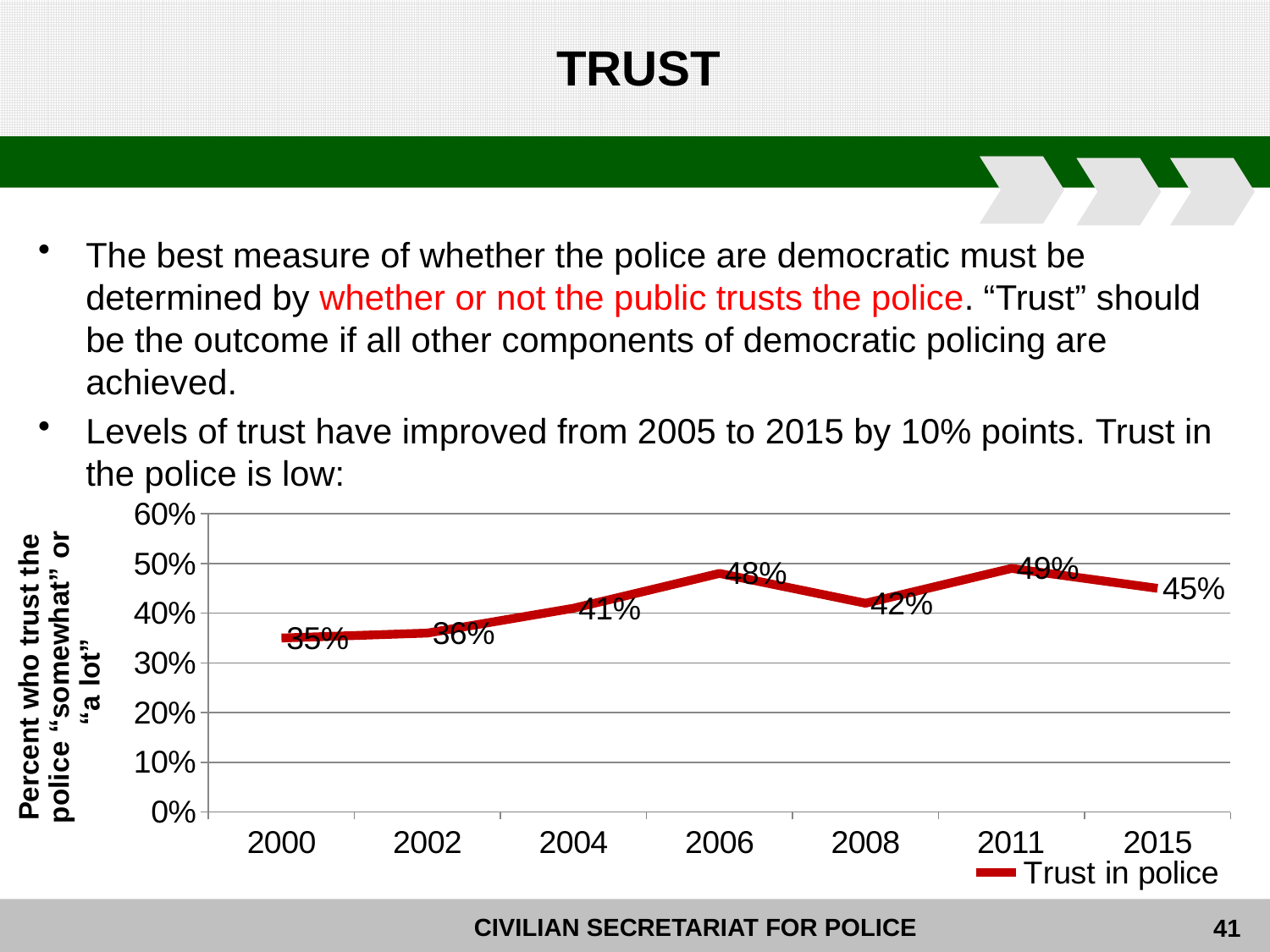

# TRUST
The best measure of whether the police are democratic must be determined by whether or not the public trusts the police. “Trust” should be the outcome if all other components of democratic policing are achieved.
Levels of trust have improved from 2005 to 2015 by 10% points. Trust in the police is low:

### Chart

| Category | Trust in police  |
|---|---|
| 2000 | 0.35 |
| 2002 | 0.36 |
| 2004 | 0.41 |
| 2006 | 0.48 |
| 2008 | 0.42 |
| 2011 | 0.49 |
| 2015 | 0.45 |
41